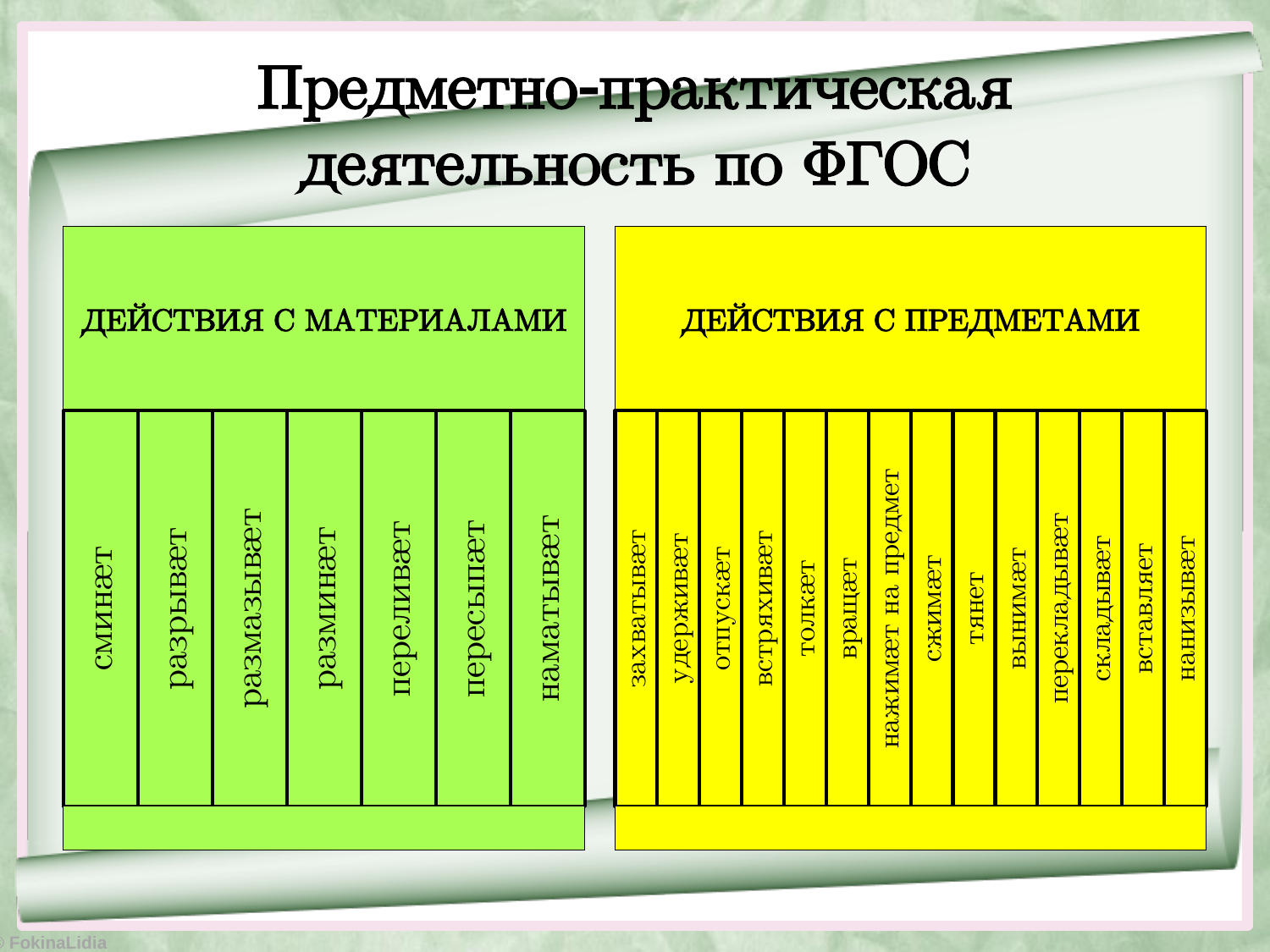

# Предметно-практическая деятельность по ФГОС
ДЕЙСТВИЯ С МАТЕРИАЛАМИ
сминает
разрывает
размазывает
разминает
переливает
пересыпает
наматывает
ДЕЙСТВИЯ С ПРЕДМЕТАМИ
захватывает
удерживает
отпускает
встряхивает
толкает
вращает
нажимает на предмет
сжимает
тянет
вынимает
перекладывает
складывает
вставляет
нанизывает